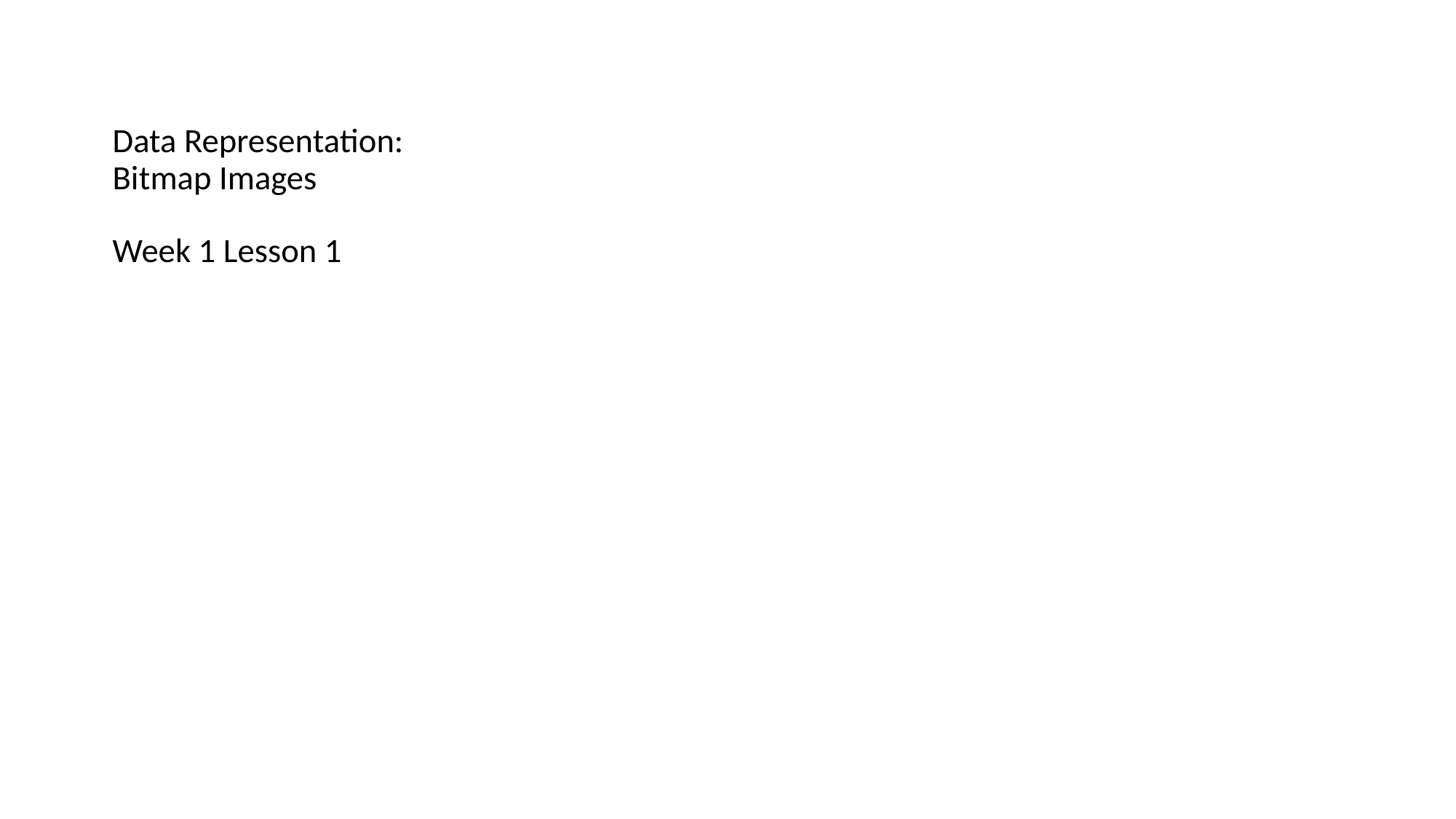

# Data Representation: Bitmap Images Week 1 Lesson 1